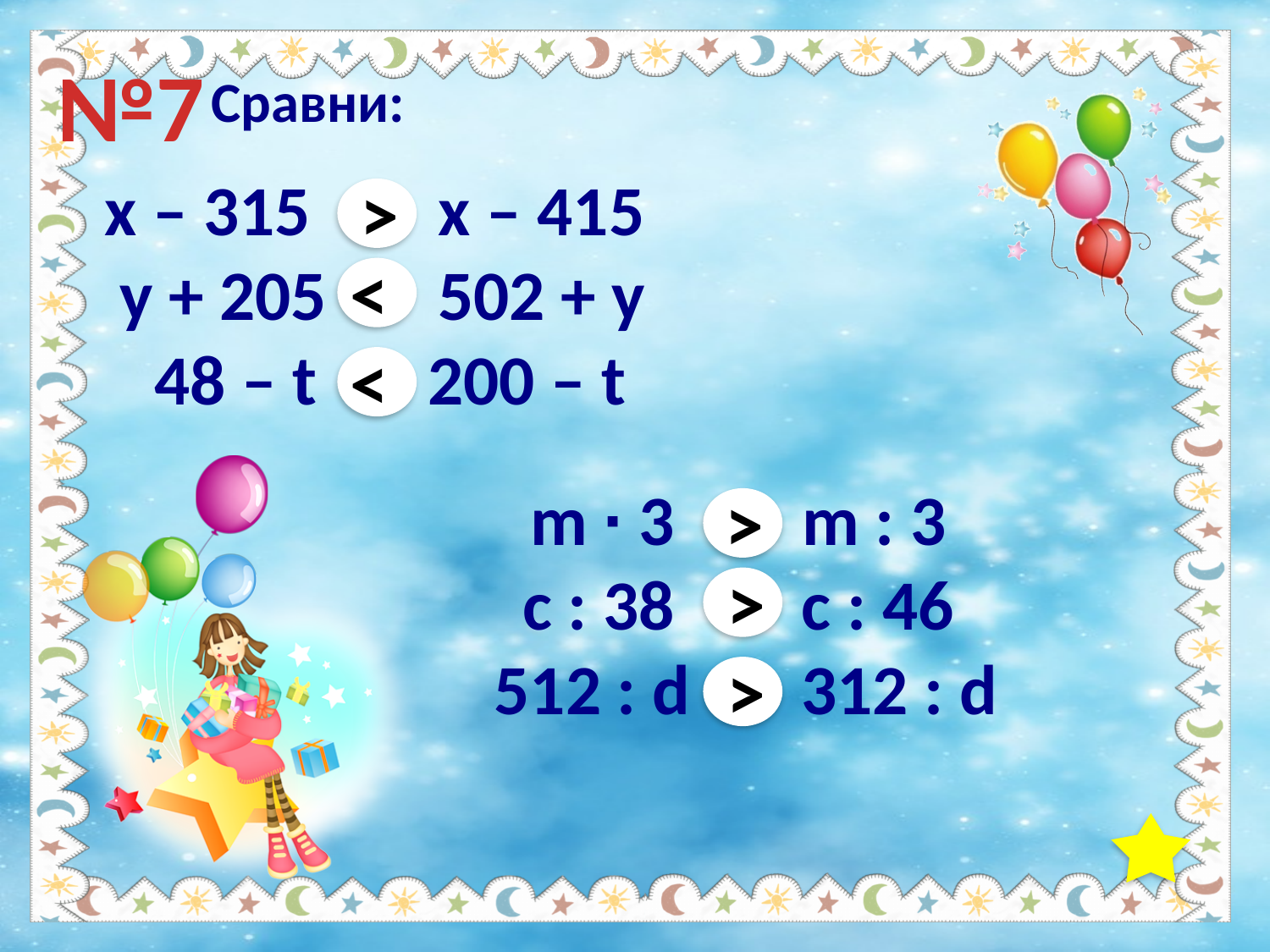

№7
Сравни:
х – 315        х – 415
y + 205       502 + y
  48 – t       200 – t
>

<

<

m ∙ 3        m : 3
c : 38        с : 46
 512 : d       312 : d
>

>

>